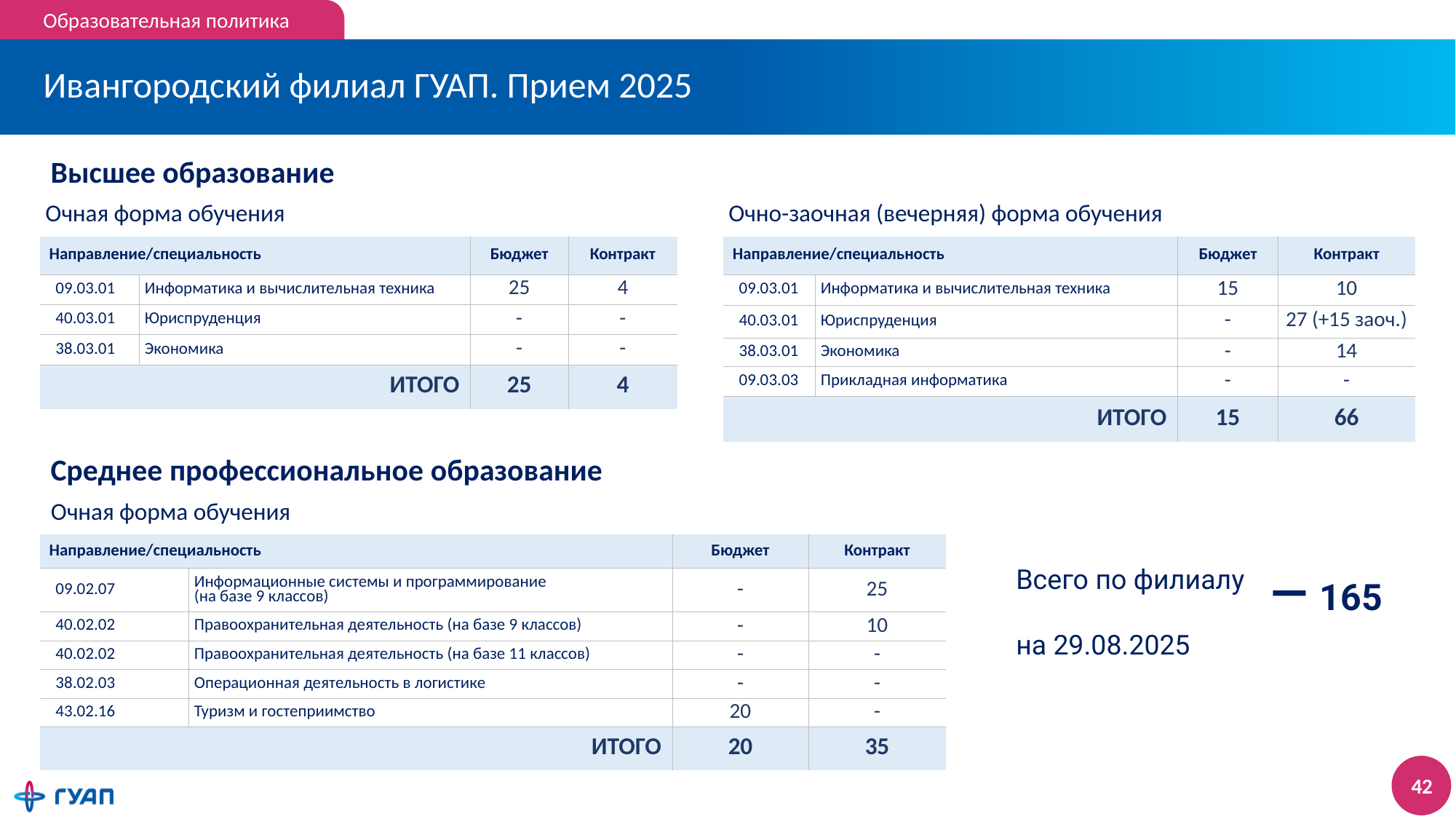

Образовательная политика
# Ивангородский филиал ГУАП. Прием 2025
Высшее образование
| Очно-заочная (вечерняя) форма обучения |  |  |  |
| --- | --- | --- | --- |
| Направление/специальность |  | Бюджет | Контракт |
| 09.03.01 | Информатика и вычислительная техника | 15 | 10 |
| 40.03.01 | Юриспруденция | - | 27 (+15 заоч.) |
| 38.03.01 | Экономика | - | 14 |
| 09.03.03 | Прикладная информатика | - | - |
| ИТОГО |  | 15 | 66 |
| Очная форма обучения |  |  |  |
| --- | --- | --- | --- |
| Направление/специальность |  | Бюджет | Контракт |
| 09.03.01 | Информатика и вычислительная техника | 25 | 4 |
| 40.03.01 | Юриспруденция | - | - |
| 38.03.01 | Экономика | - | - |
| ИТОГО |  | 25 | 4 |
Среднее профессиональное образование
| Очная форма обучения |  |  |  |
| --- | --- | --- | --- |
| Направление/специальность |  | Бюджет | Контракт |
| 09.02.07 | Информационные системы и программирование (на базе 9 классов) | - | 25 |
| 40.02.02 | Правоохранительная деятельность (на базе 9 классов) | - | 10 |
| 40.02.02 | Правоохранительная деятельность (на базе 11 классов) | - | - |
| 38.02.03 | Операционная деятельность в логистике | - | - |
| 43.02.16 | Туризм и гостеприимство | 20 | - |
| ИТОГО |  | 20 | 35 |
Всего по филиалу
на 29.08.2025
— 165